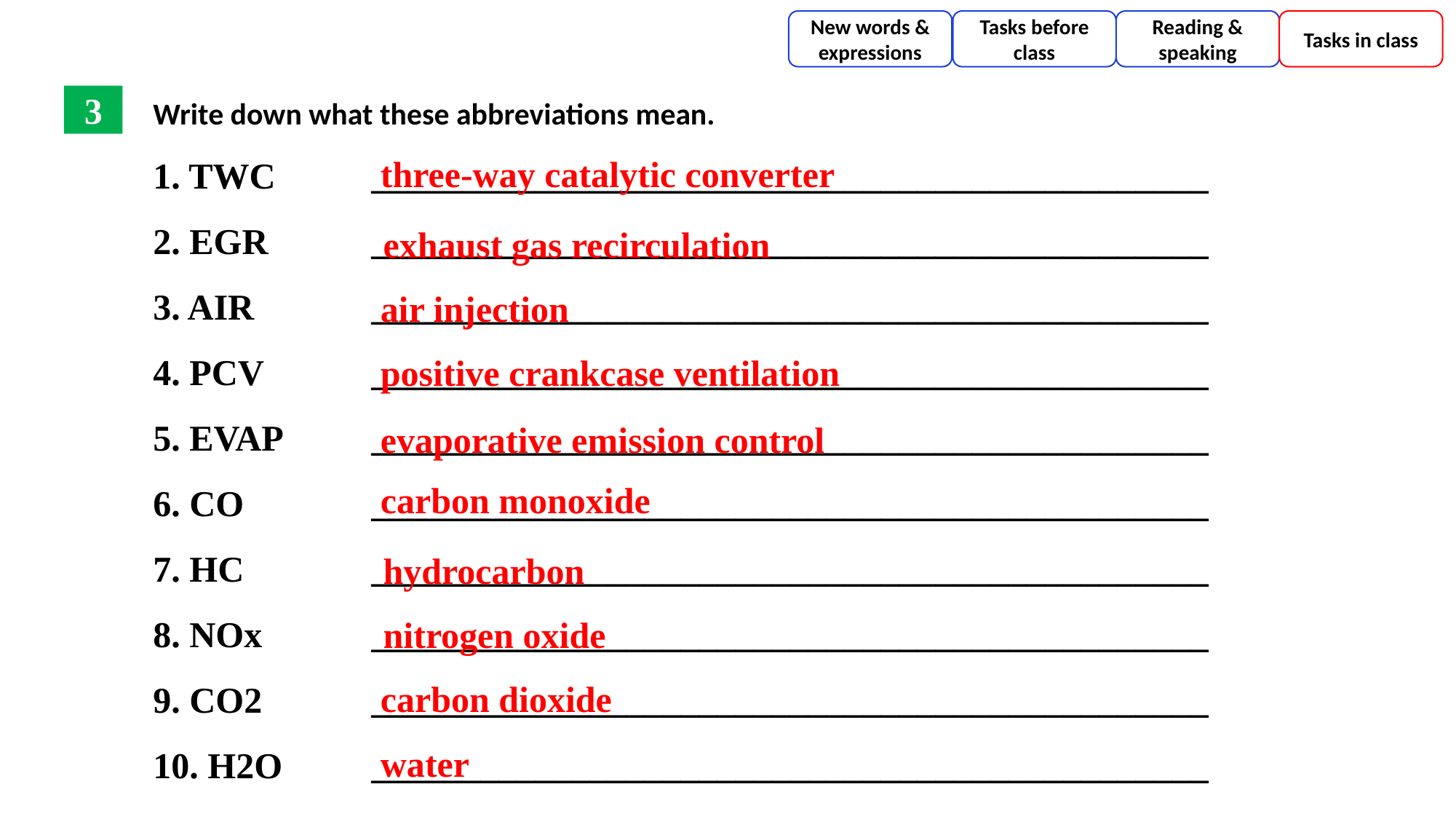

New words & expressions
Tasks before class
Reading & speaking
Tasks in class
Write down what these abbreviations mean.
1. TWC	______________________________________________
2. EGR	______________________________________________
3. AIR 	______________________________________________
4. PCV	______________________________________________
5. EVAP	______________________________________________
6. CO	            ______________________________________________
7. HC	            ______________________________________________
8. NOx	______________________________________________
9. CO2	______________________________________________
10. H2O	______________________________________________
3
three-way catalytic converter
exhaust gas recirculation
air injection
positive crankcase ventilation
evaporative emission control
carbon monoxide
hydrocarbon
nitrogen oxide
carbon dioxide
water